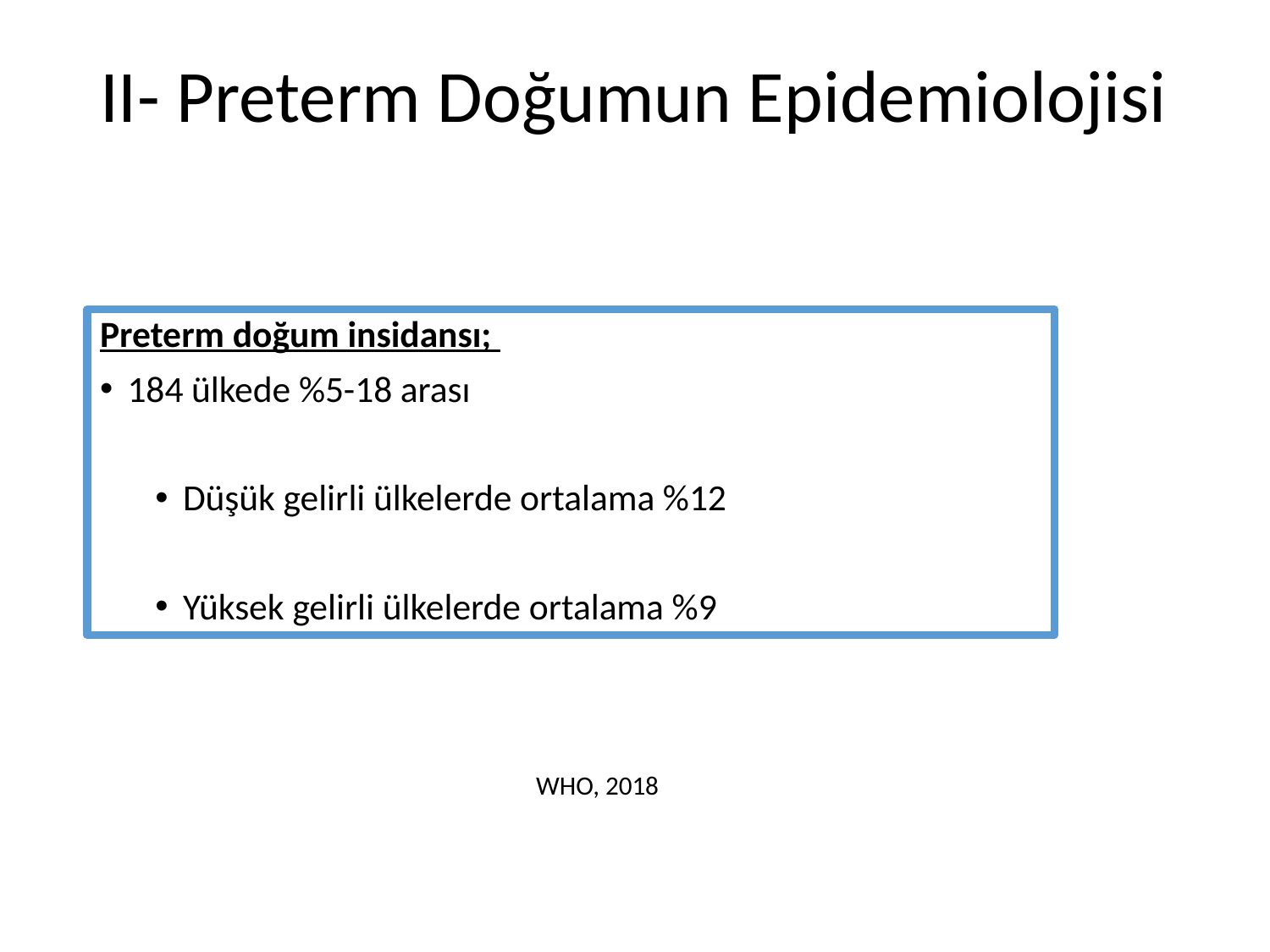

# II- Preterm Doğumun Epidemiolojisi
Preterm doğum insidansı;
184 ülkede %5-18 arası

Düşük gelirli ülkelerde ortalama %12

Yüksek gelirli ülkelerde ortalama %9

WHO, 2018